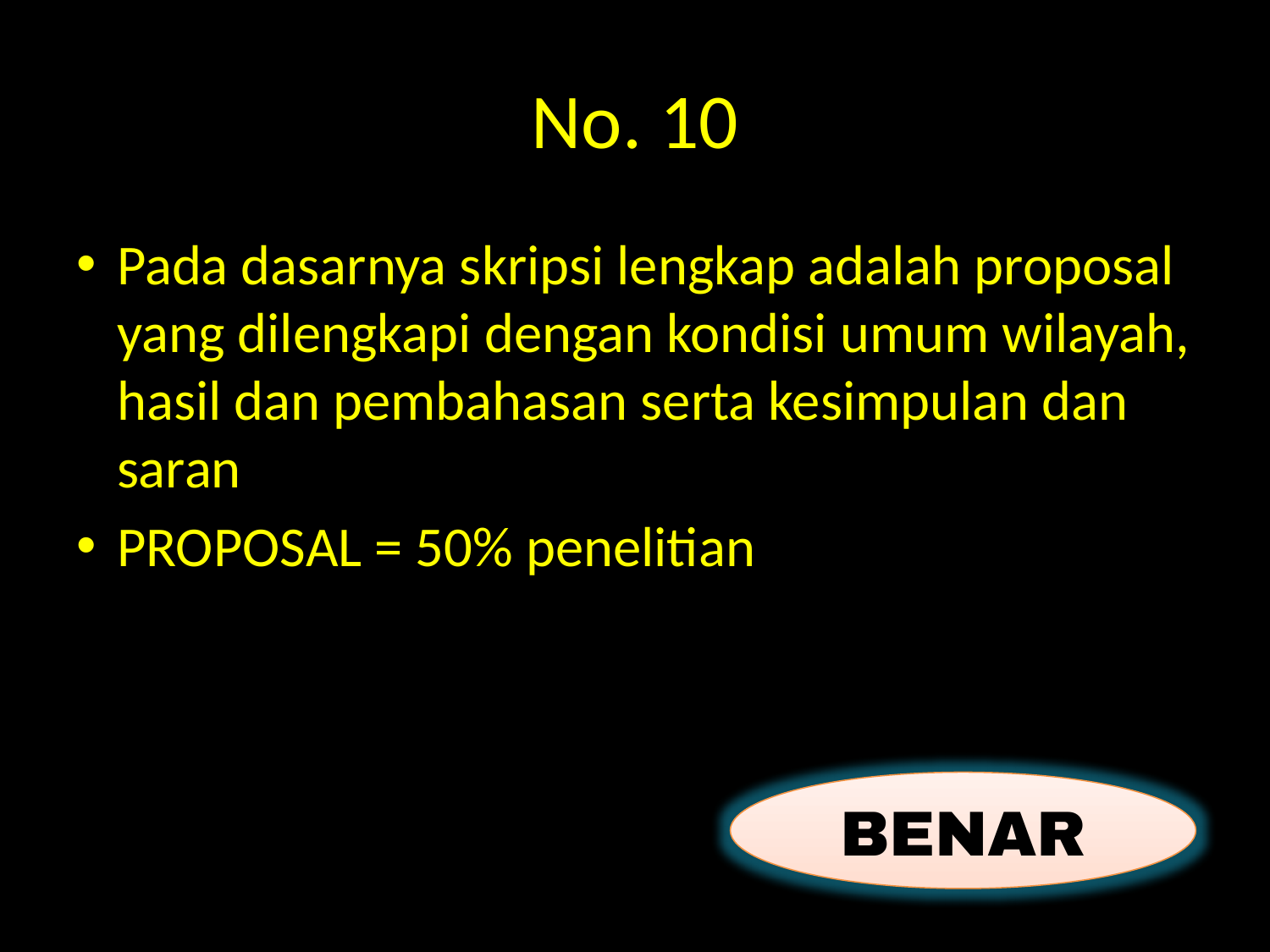

# No. 10
Pada dasarnya skripsi lengkap adalah proposal yang dilengkapi dengan kondisi umum wilayah, hasil dan pembahasan serta kesimpulan dan saran
PROPOSAL = 50% penelitian
BENAR